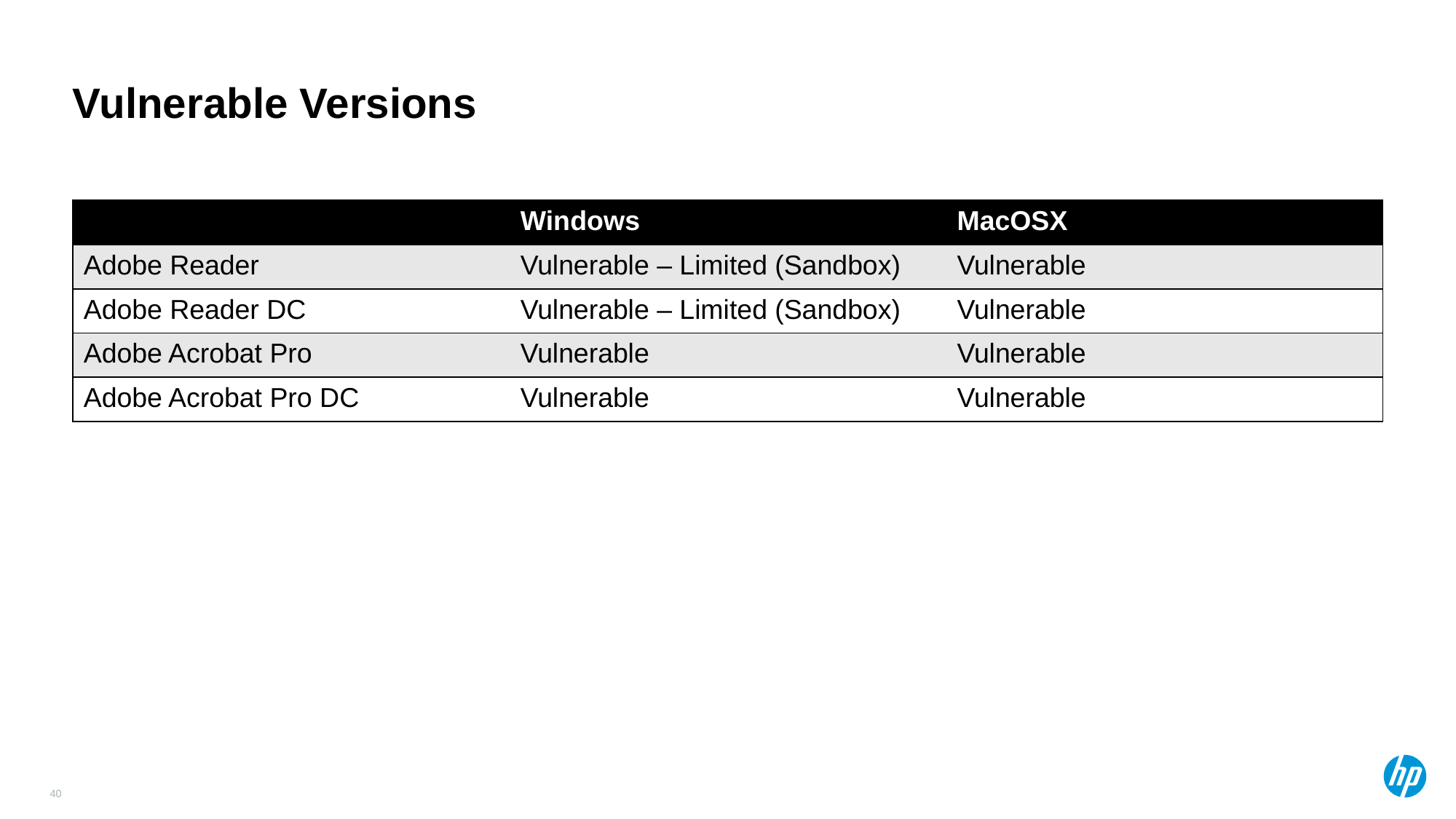

# Vulnerable Versions

|  | Windows | MacOSX |
| --- | --- | --- |
| Adobe Reader | Vulnerable – Limited (Sandbox) | Vulnerable |
| Adobe Reader DC | Vulnerable – Limited (Sandbox) | Vulnerable |
| Adobe Acrobat Pro | Vulnerable | Vulnerable |
| Adobe Acrobat Pro DC | Vulnerable | Vulnerable |
40